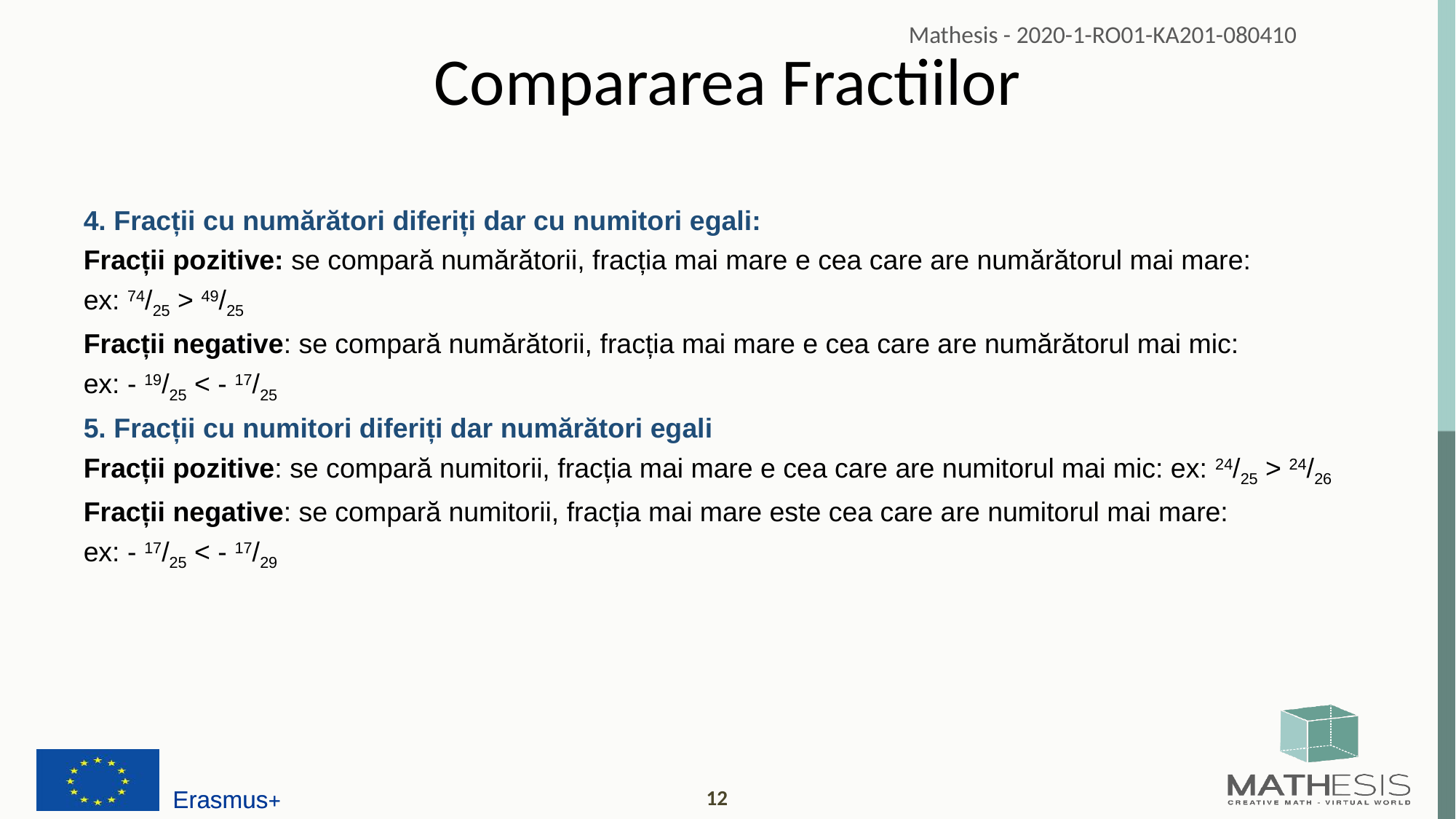

# Compararea Fractiilor
4. Fracții cu numărători diferiți dar cu numitori egali:
Fracții pozitive: se compară numărătorii, fracția mai mare e cea care are numărătorul mai mare:
ex: 74/25 > 49/25
Fracții negative: se compară numărătorii, fracția mai mare e cea care are numărătorul mai mic:
ex: - 19/25 < - 17/25
5. Fracții cu numitori diferiți dar numărători egali
Fracții pozitive: se compară numitorii, fracția mai mare e cea care are numitorul mai mic: ex: 24/25 > 24/26
Fracții negative: se compară numitorii, fracția mai mare este cea care are numitorul mai mare:
ex: - 17/25 < - 17/29